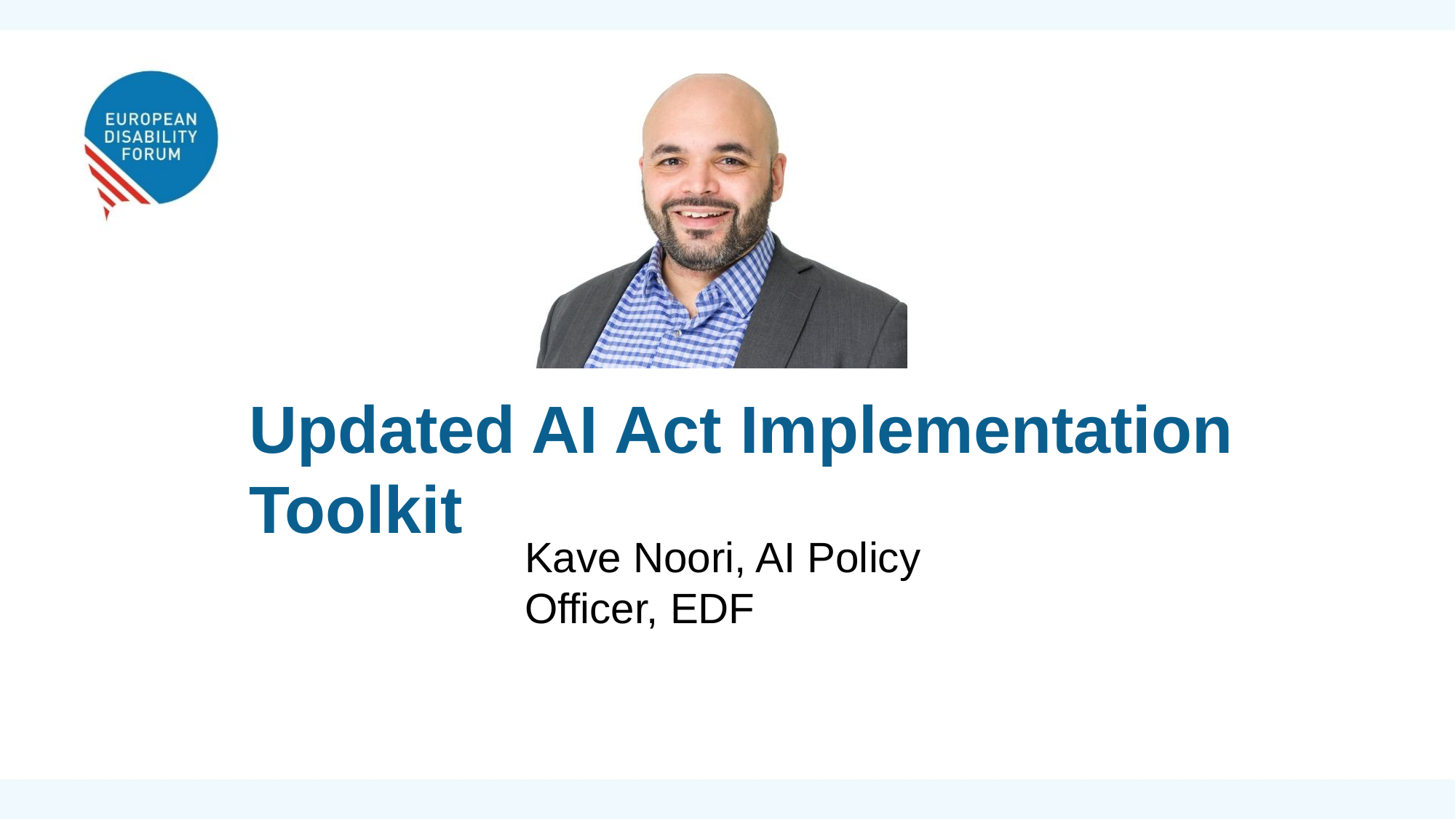

Updated AI Act Implementation Toolkit
Kave Noori, AI Policy Officer, EDF